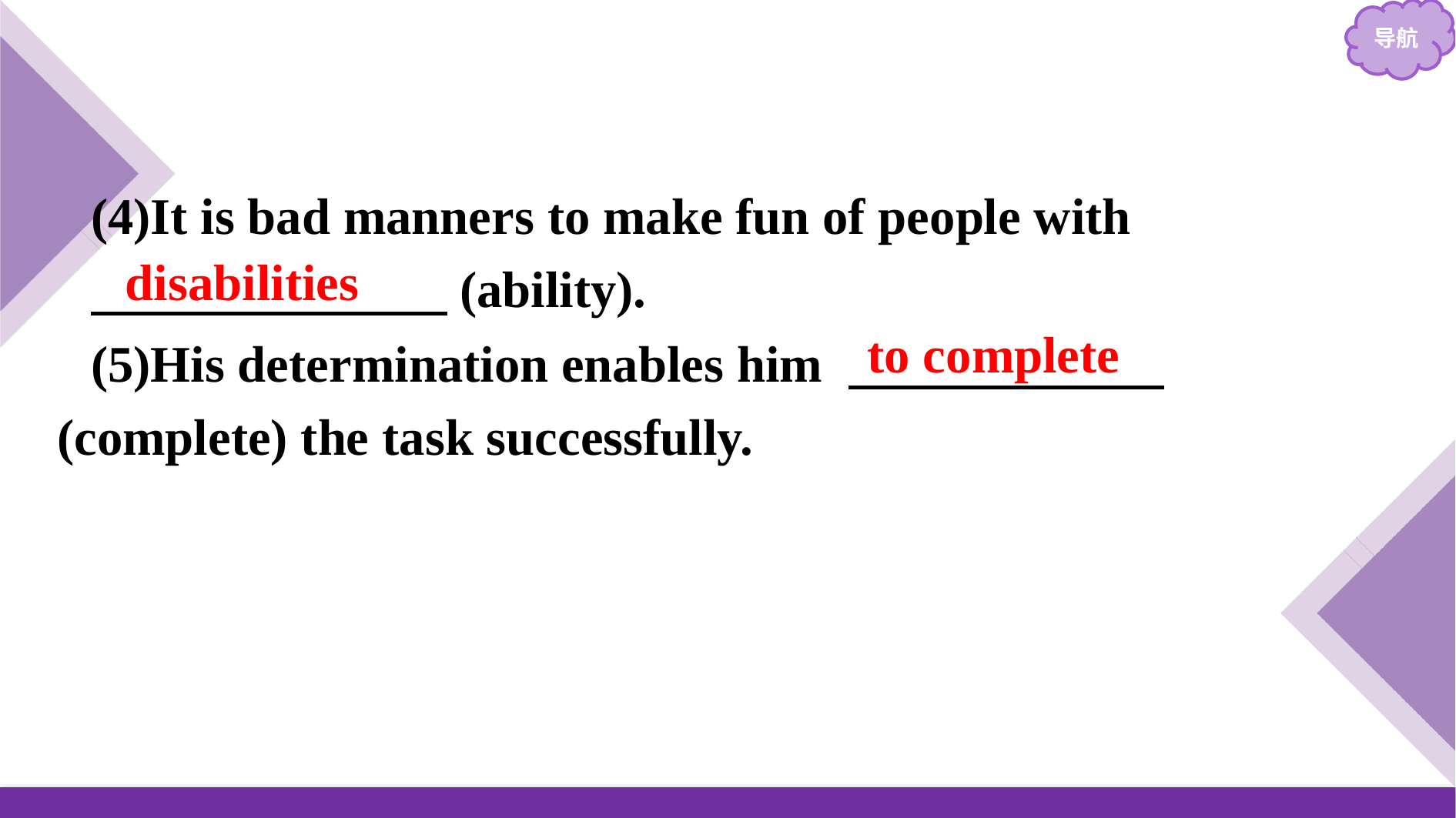

(4)It is bad manners to make fun of people with
　                          (ability).
(5)His determination enables him 　　     　　　(complete) the task successfully.
disabilities
to complete